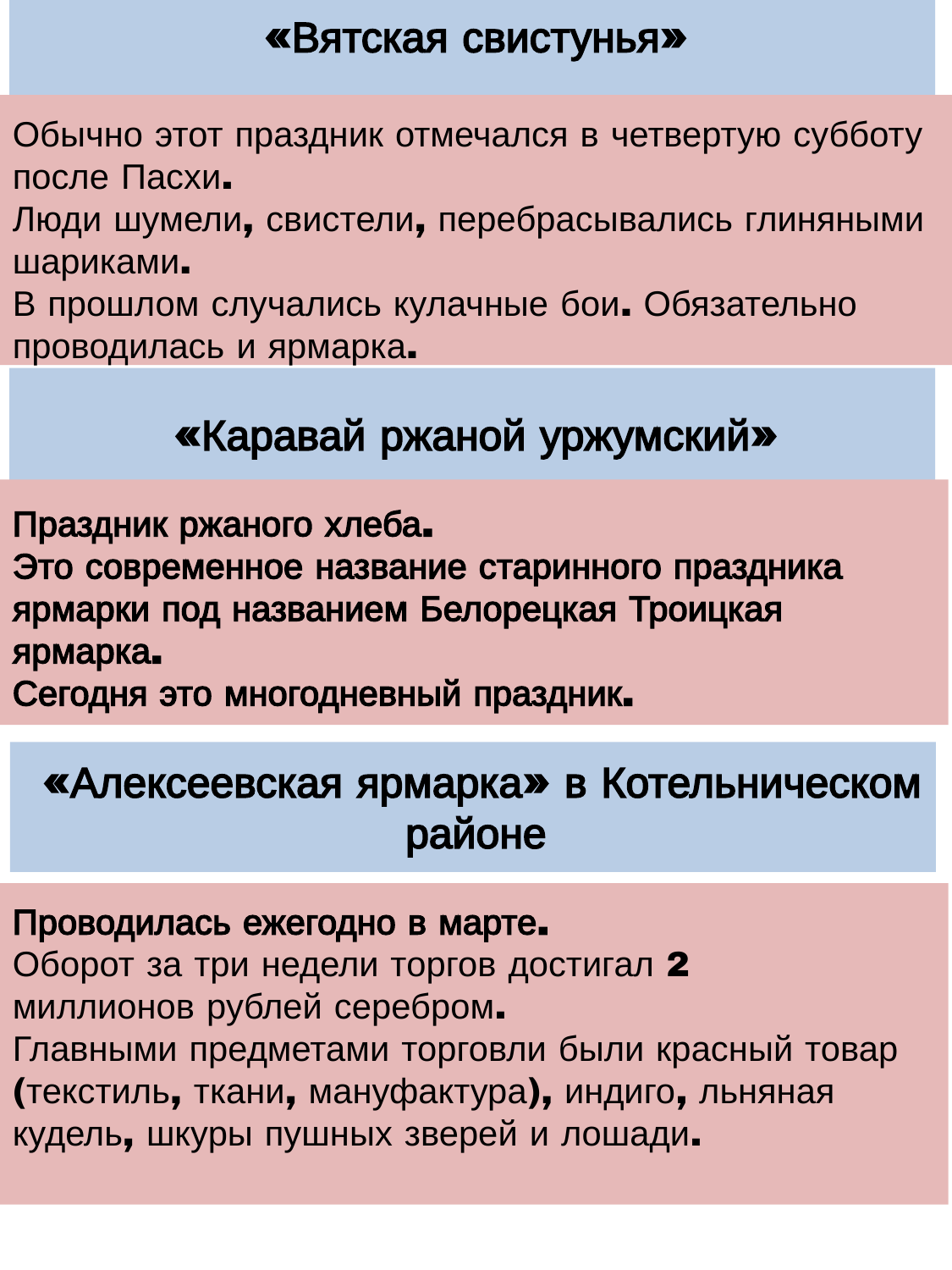

«Вятская свистунья»

Обычно этот праздник отмечался в четвертую субботу после Пасхи.
Люди шумели, свистели, перебрасывались глиняными шариками.
В прошлом случались кулачные бои. Обязательно проводилась и ярмарка.

«Каравай ржаной уржумский»

Праздник ржаного хлеба.
Это современное название старинного праздника ярмарки под названием Белорецкая Троицкая ярмарка.
Сегодня это многодневный праздник.

 «Алексеевская ярмарка» в Котельническом районе

Проводилась ежегодно в марте.
Оборот за три недели торгов достигал 2 миллионов рублей серебром.
Главными предметами торговли были красный товар (текстиль, ткани, мануфактура), индиго, льняная кудель, шкуры пушных зверей и лошади.